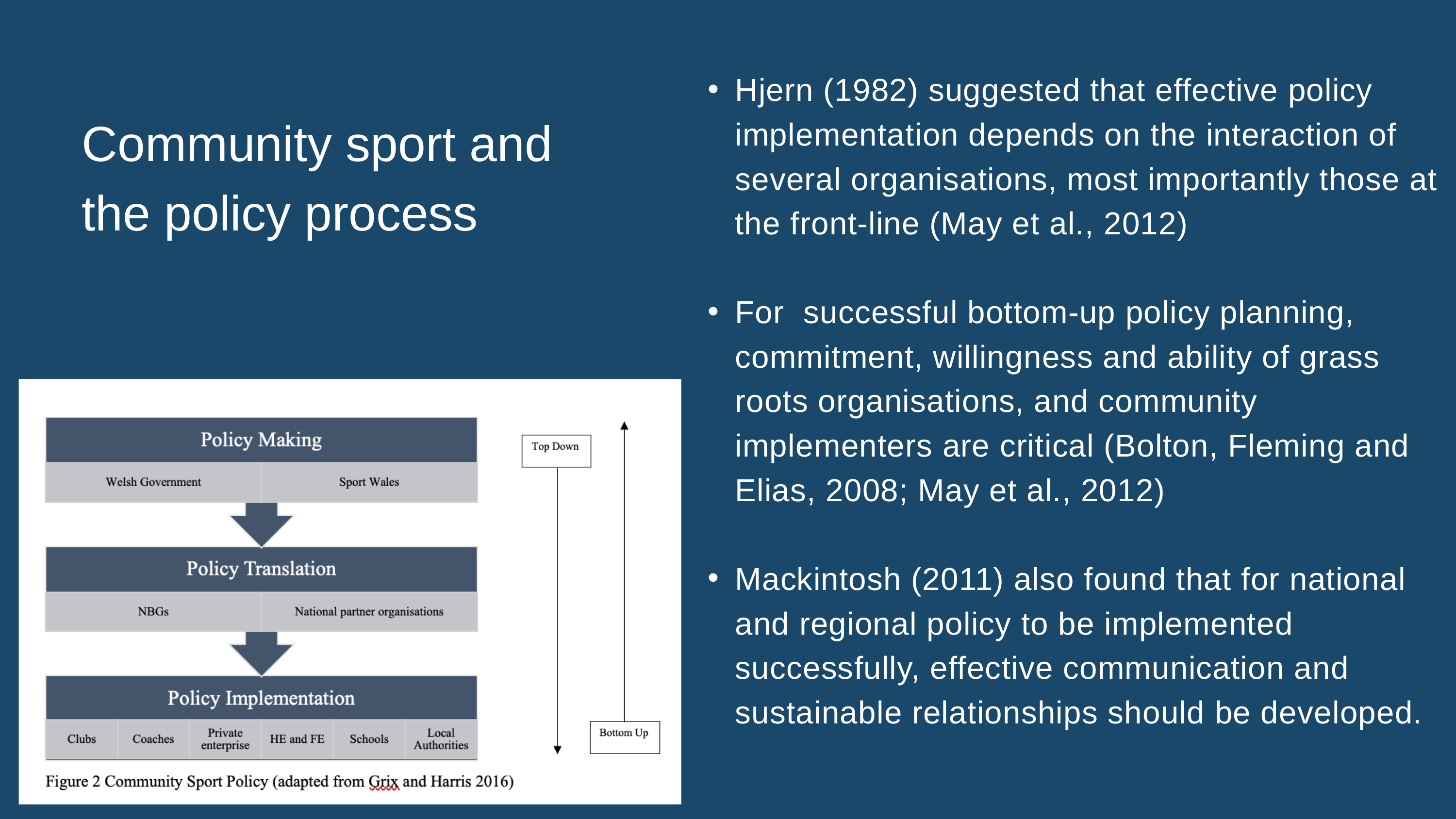

Hjern (1982) suggested that effective policy implementation depends on the interaction of several organisations, most importantly those at the front-line (May et al., 2012)

For  successful bottom-up policy planning, commitment, willingness and ability of grass roots organisations, and community implementers are critical (Bolton, Fleming and Elias, 2008; May et al., 2012)

Mackintosh (2011) also found that for national and regional policy to be implemented successfully, effective communication and sustainable relationships should be developed.

Community sport and the policy process